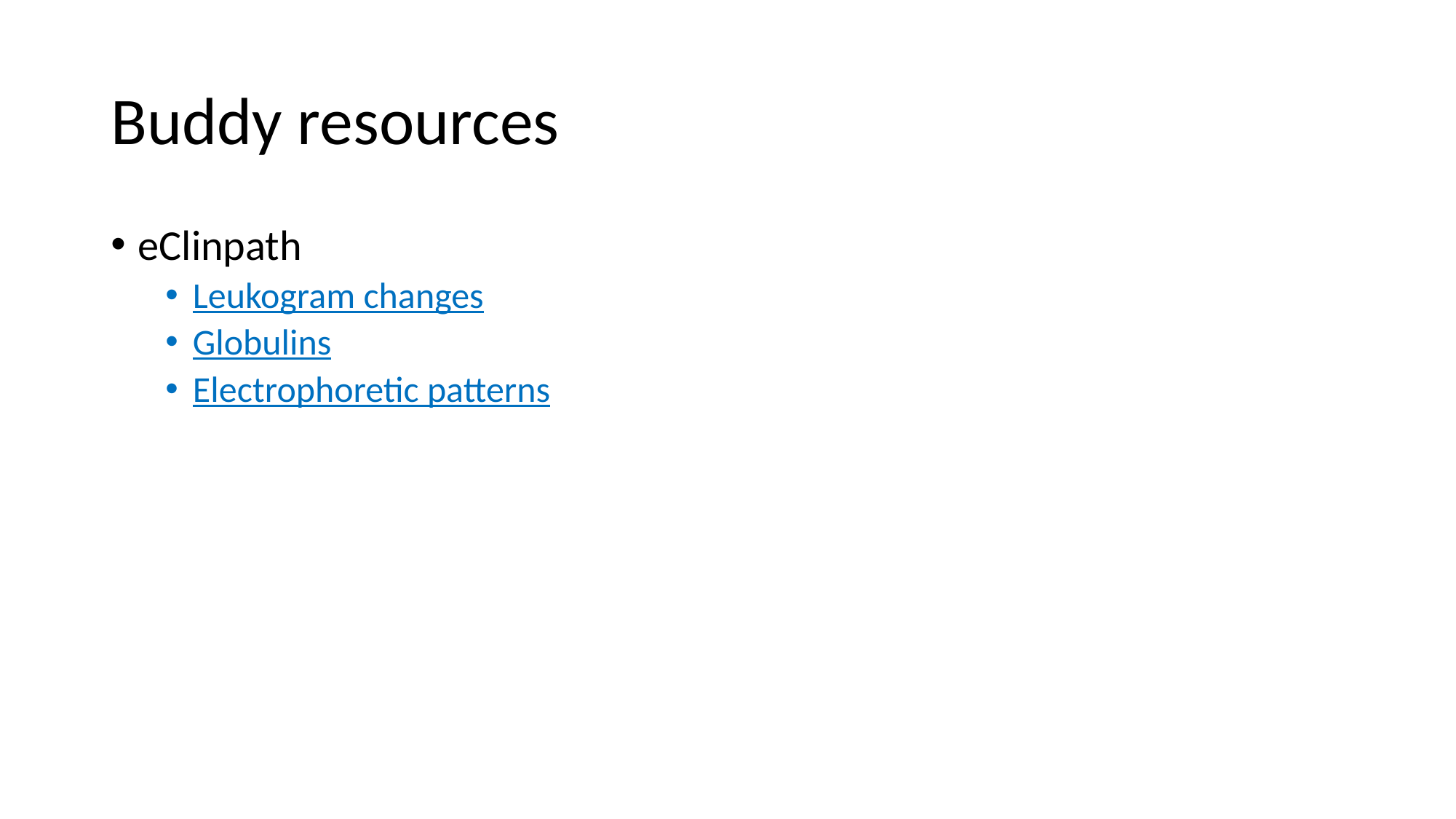

# Buddy resources
eClinpath
Leukogram changes
Globulins
Electrophoretic patterns